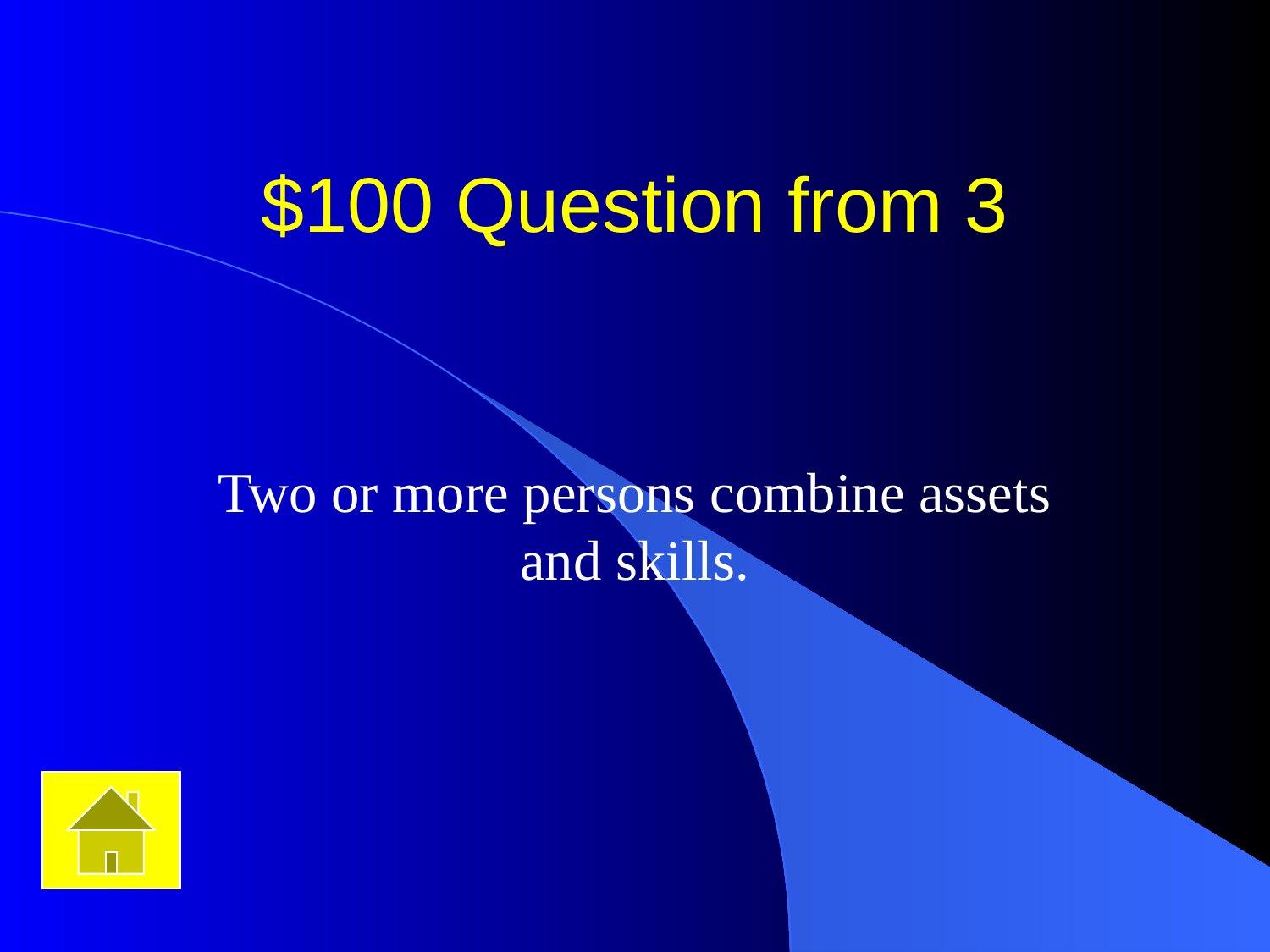

# $100 Question from 3
Two or more persons combine assets and skills.